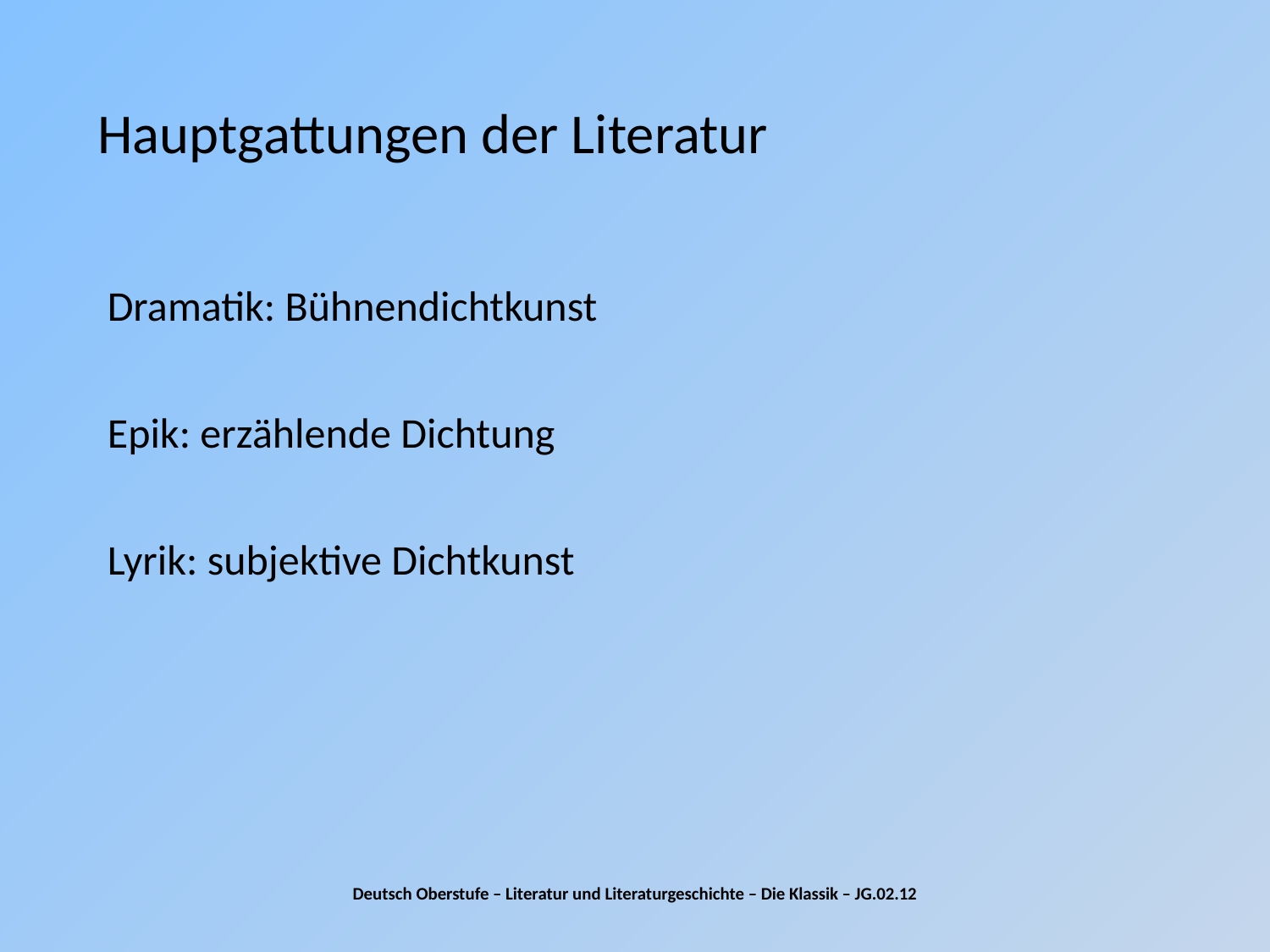

# Hauptgattungen der Literatur
Dramatik: Bühnendichtkunst
Epik: erzählende Dichtung
Lyrik: subjektive Dichtkunst

Deutsch Oberstufe – Literatur und Literaturgeschichte – Die Klassik – JG.02.12